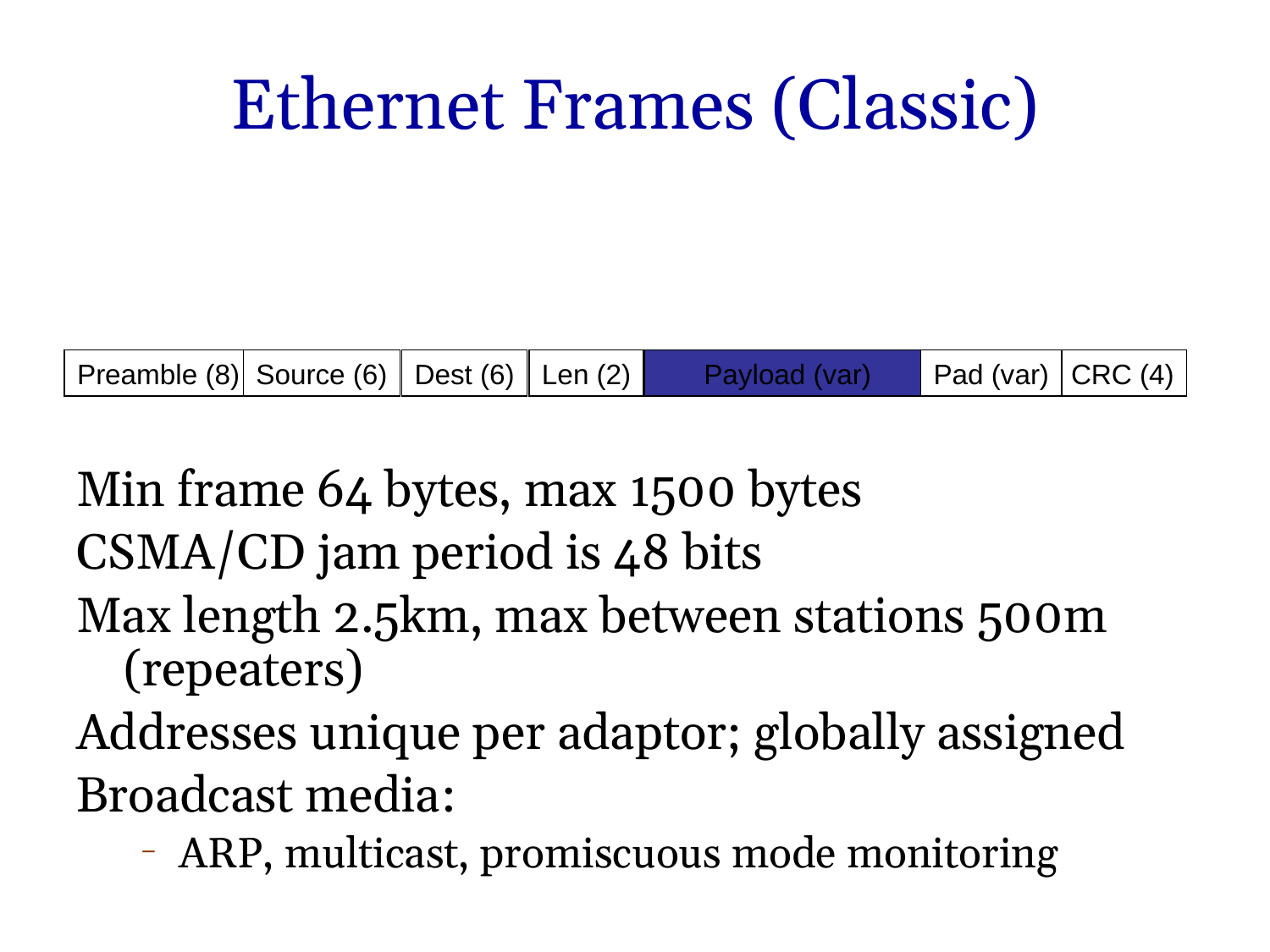

# Ethernet Frames (Classic)

Min frame 64 bytes, max 1500 bytes
CSMA/CD jam period is 48 bits
Max length 2.5km, max between stations 500m (repeaters)
Addresses unique per adaptor; globally assigned
Broadcast media:
ARP, multicast, promiscuous mode monitoring
Preamble (8)
Source (6)
Dest (6)
Len (2)
Payload (var)
Pad (var)
CRC (4)